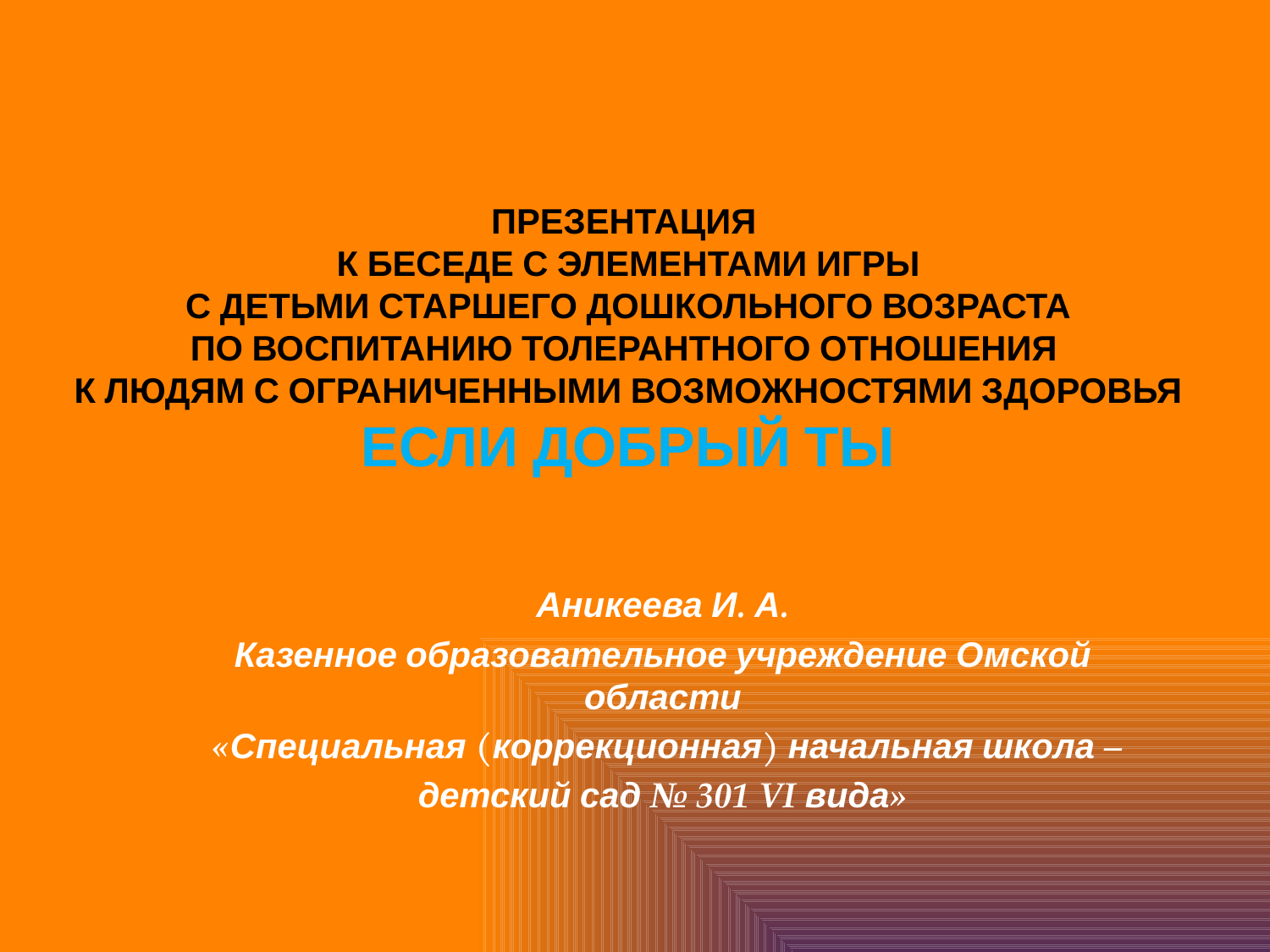

# Презентация к беседе с элементами игры с детьми старшего дошкольного возраста по воспитанию толерантного отношения к людям с ограниченными возможностями здоровья Если добрый ты
Аникеева И. А.
Казенное образовательное учреждение Омской области
 «Специальная (коррекционная) начальная школа –
детский сад № 301 VI вида»